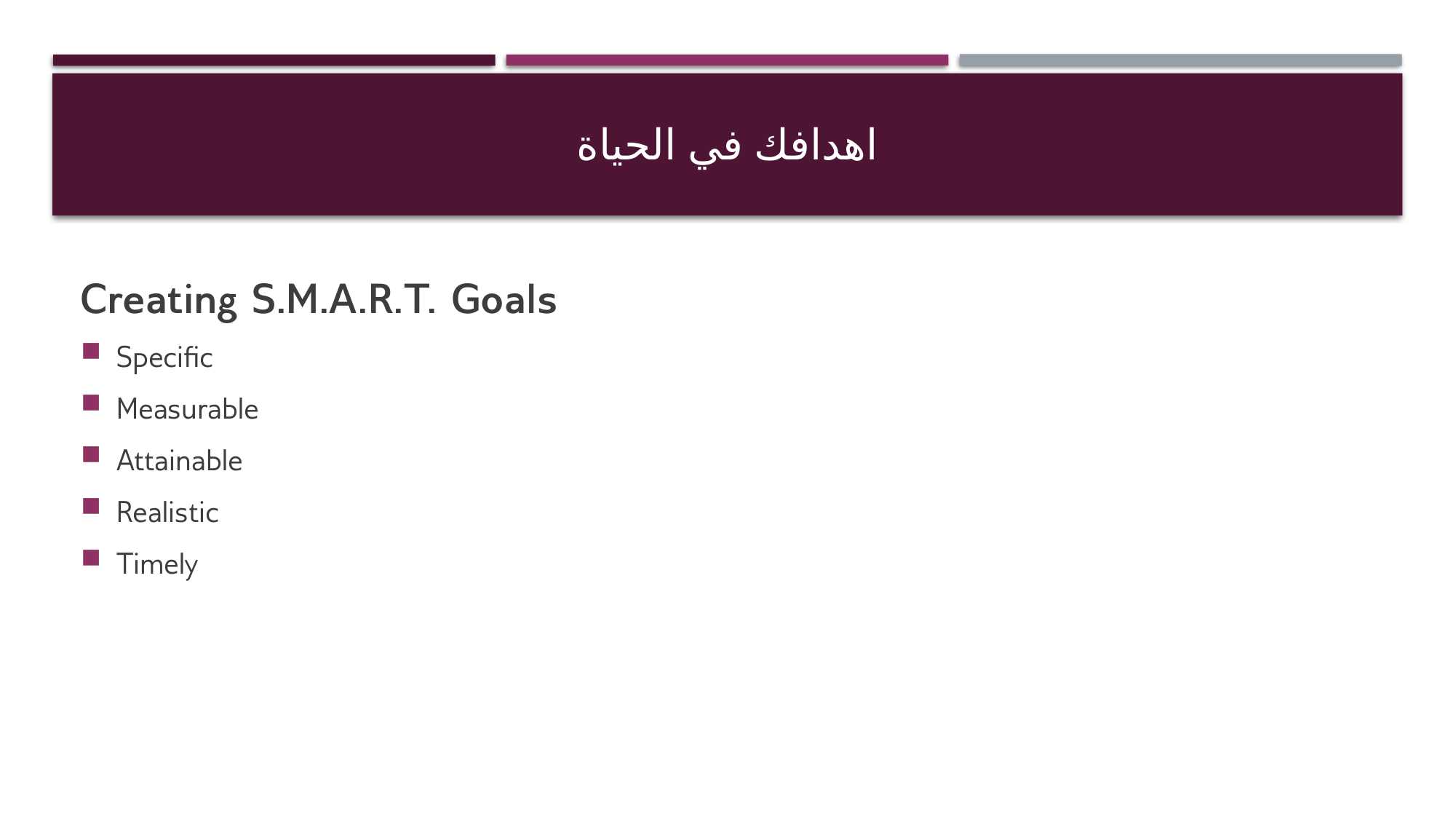

# اهدافك في الحياة
Creating S.M.A.R.T. Goals
Specific
Measurable
Attainable
Realistic
Timely